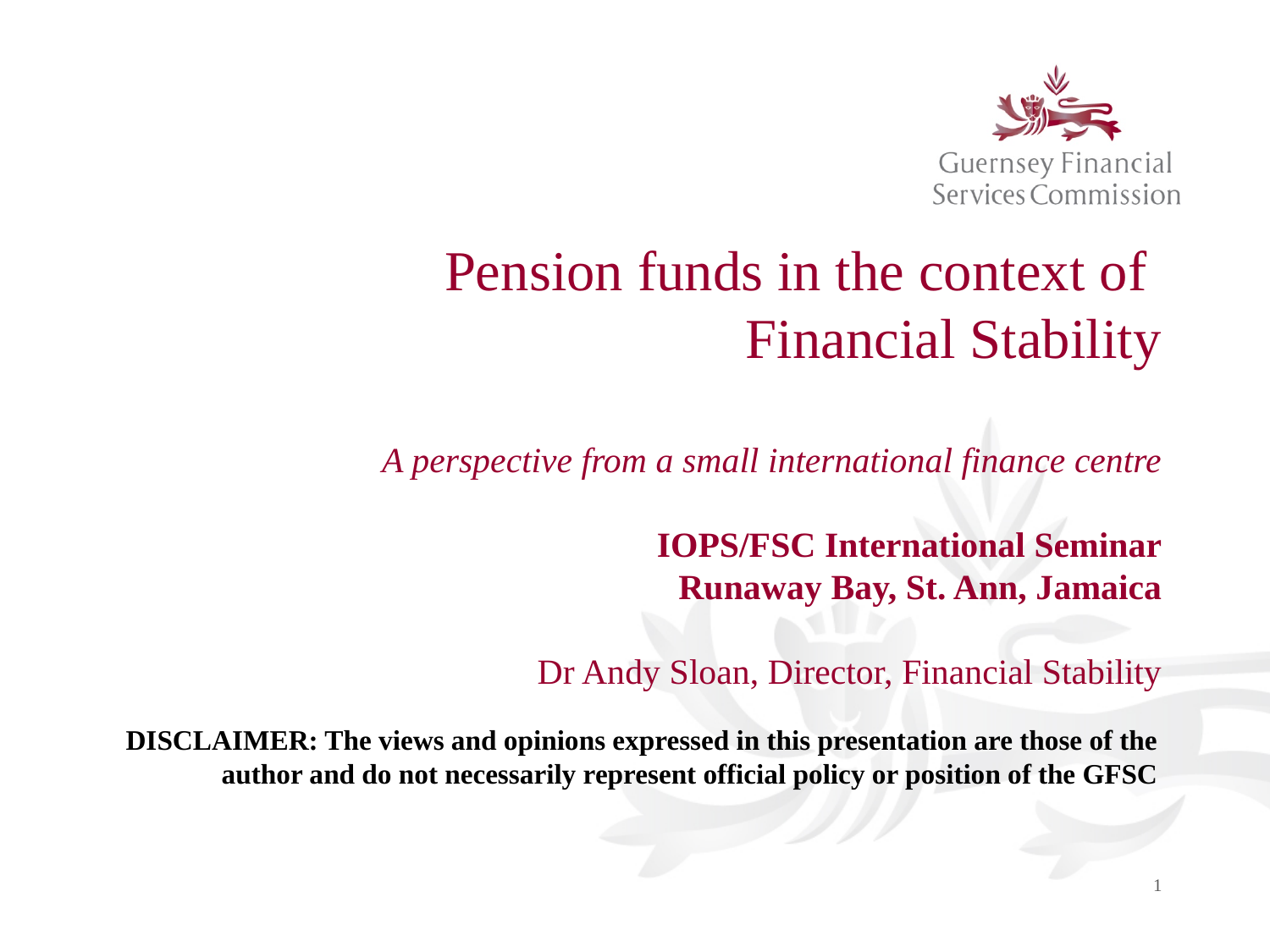

# Pension funds in the context of Financial Stability A perspective from a small international finance centre IOPS/FSC International Seminar Runaway Bay, St. Ann, Jamaica Dr Andy Sloan, Director, Financial Stability
DISCLAIMER: The views and opinions expressed in this presentation are those of the author and do not necessarily represent official policy or position of the GFSC

1